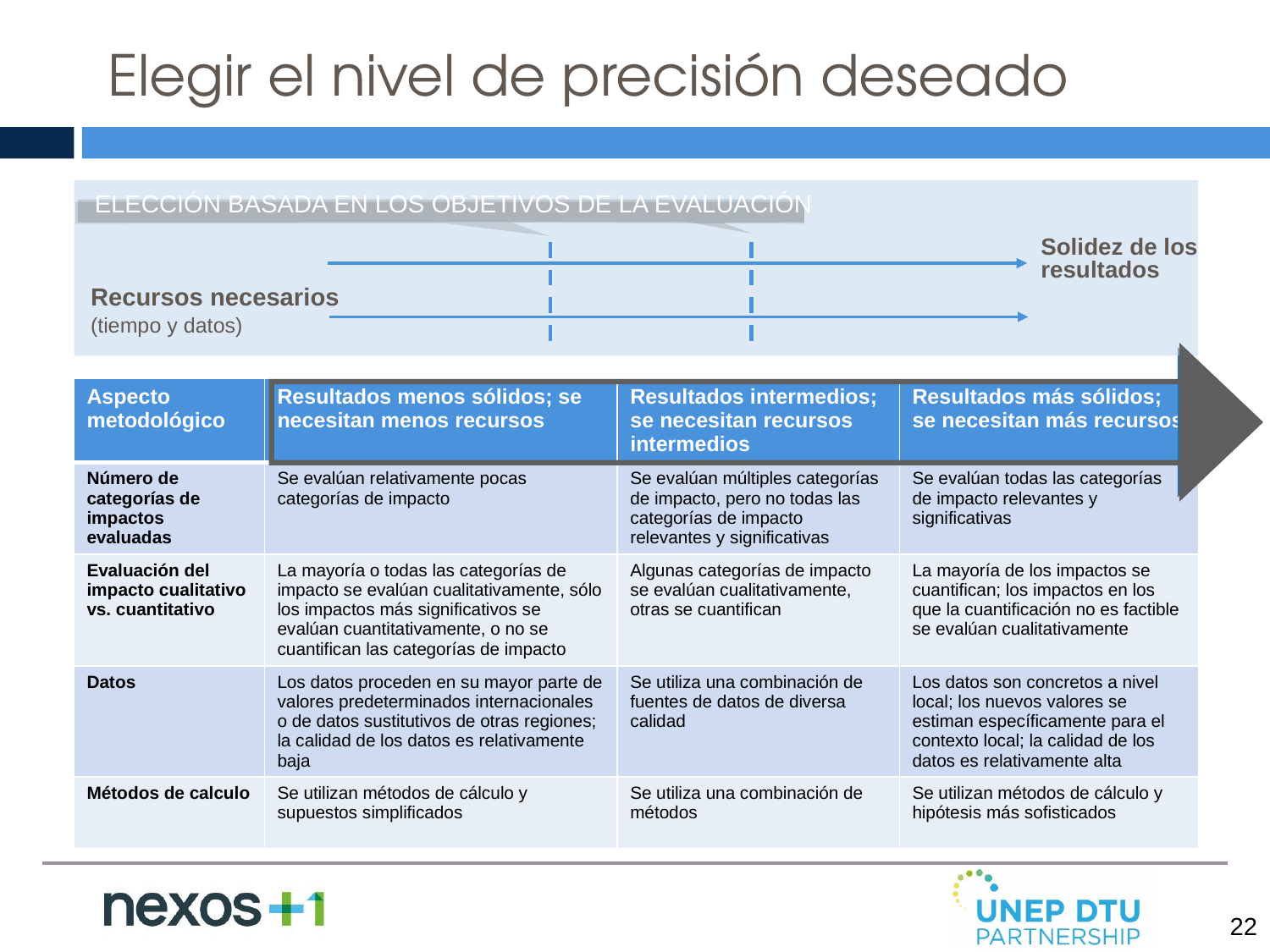

# Elegir el nivel de precisión deseado

ELECCIÓN BASADA EN LOS OBJETIVOS DE LA EVALUACIÓN

Solidez de los resultados
Recursos necesarios
(tiempo y datos)

| Aspecto metodológico | Resultados menos sólidos; se necesitan menos recursos | Resultados intermedios; se necesitan recursos intermedios | Resultados más sólidos; se necesitan más recursos |
| --- | --- | --- | --- |
| Número de categorías de impactos evaluadas | Se evalúan relativamente pocas categorías de impacto | Se evalúan múltiples categorías de impacto, pero no todas las categorías de impacto relevantes y significativas | Se evalúan todas las categorías de impacto relevantes y significativas |
| Evaluación del impacto cualitativo vs. cuantitativo | La mayoría o todas las categorías de impacto se evalúan cualitativamente, sólo los impactos más significativos se evalúan cuantitativamente, o no se cuantifican las categorías de impacto | Algunas categorías de impacto se evalúan cualitativamente, otras se cuantifican | La mayoría de los impactos se cuantifican; los impactos en los que la cuantificación no es factible se evalúan cualitativamente |
| Datos | Los datos proceden en su mayor parte de valores predeterminados internacionales o de datos sustitutivos de otras regiones; la calidad de los datos es relativamente baja | Se utiliza una combinación de fuentes de datos de diversa calidad | Los datos son concretos a nivel local; los nuevos valores se estiman específicamente para el contexto local; la calidad de los datos es relativamente alta |
| Métodos de calculo | Se utilizan métodos de cálculo y supuestos simplificados | Se utiliza una combinación de métodos | Se utilizan métodos de cálculo y hipótesis más sofisticados |